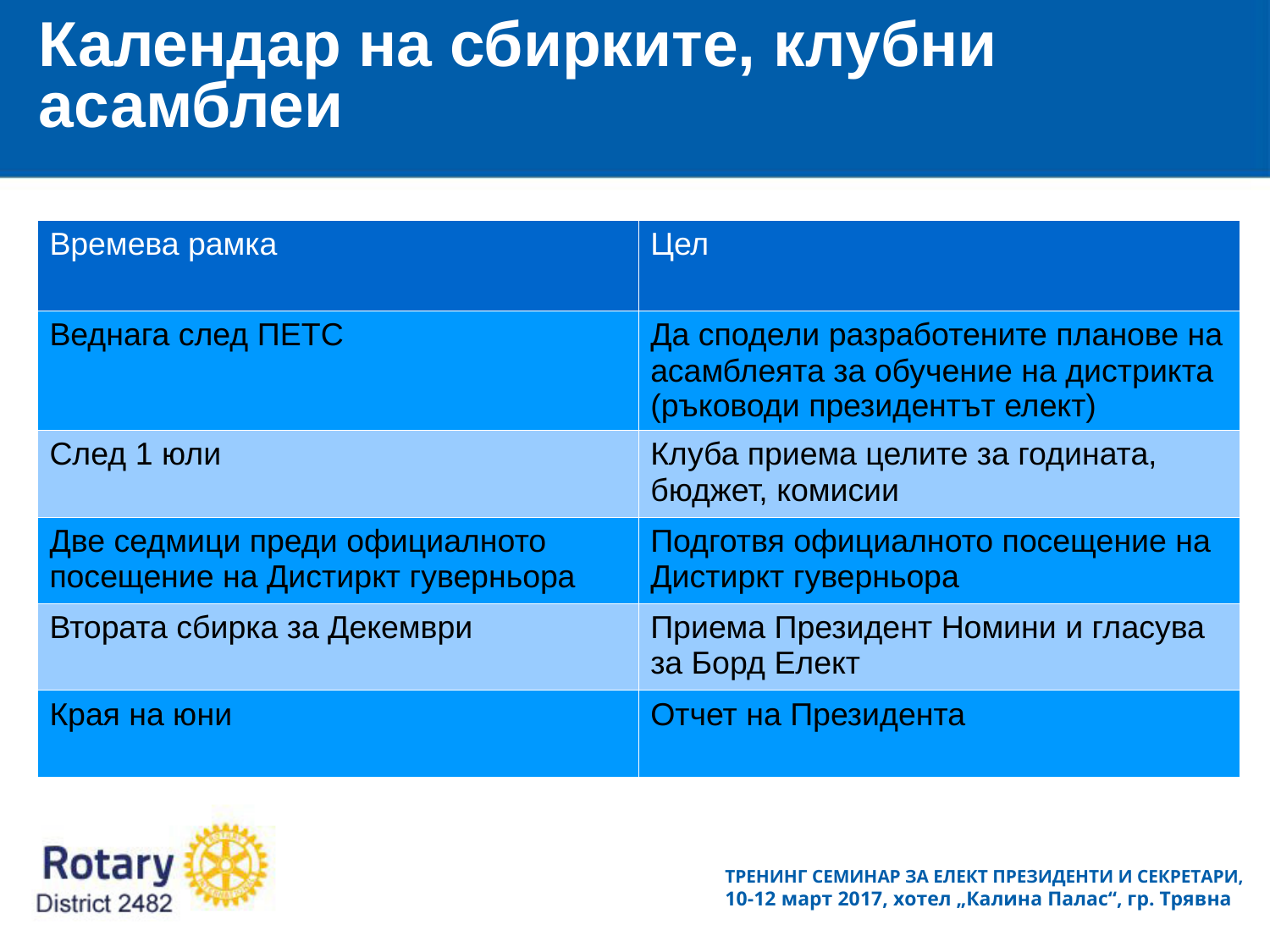

Календар на сбирките, клубни асамблеи
| Времева рамка | Цел |
| --- | --- |
| Веднага след ПЕТС | Да сподели разработените планове на асамблеята за обучение на дистрикта (ръководи президентът елект) |
| След 1 юли | Клуба приема целите за годината, бюджет, комисии |
| Две седмици преди официалното посещение на Дистиркт гуверньора | Подготвя официалното посещение на Дистиркт гуверньора |
| Втората сбирка за Декември | Приема Президент Номини и гласува за Борд Елект |
| Края на юни | Отчет на Президента |